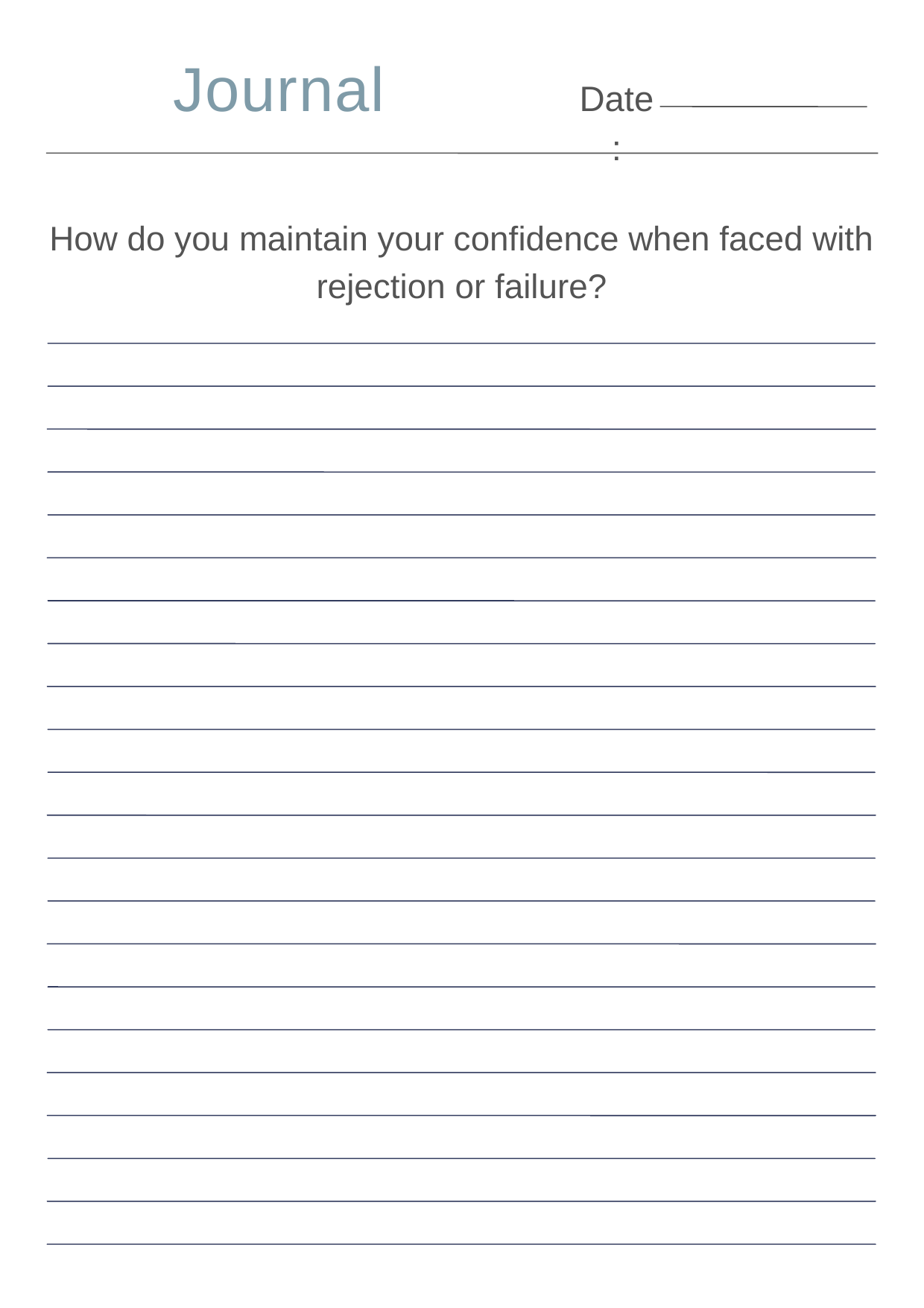

Journal
Date:

How do you maintain your confidence when faced with rejection or failure?